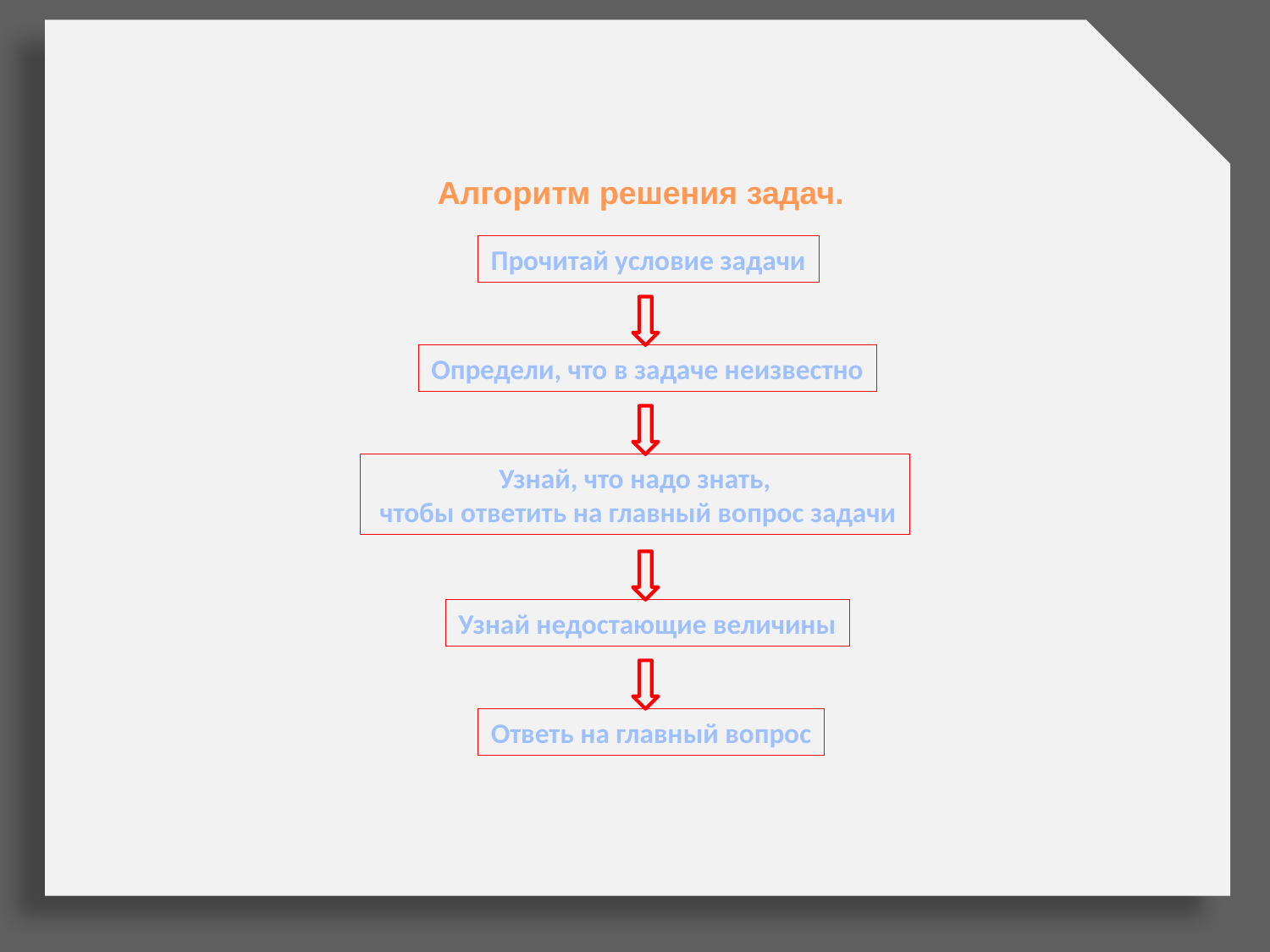

Алгоритм решения задач.
Прочитай условие задачи

Определи, что в задаче неизвестно

Узнай, что надо знать,
 чтобы ответить на главный вопрос задачи

Узнай недостающие величины

Ответь на главный вопрос